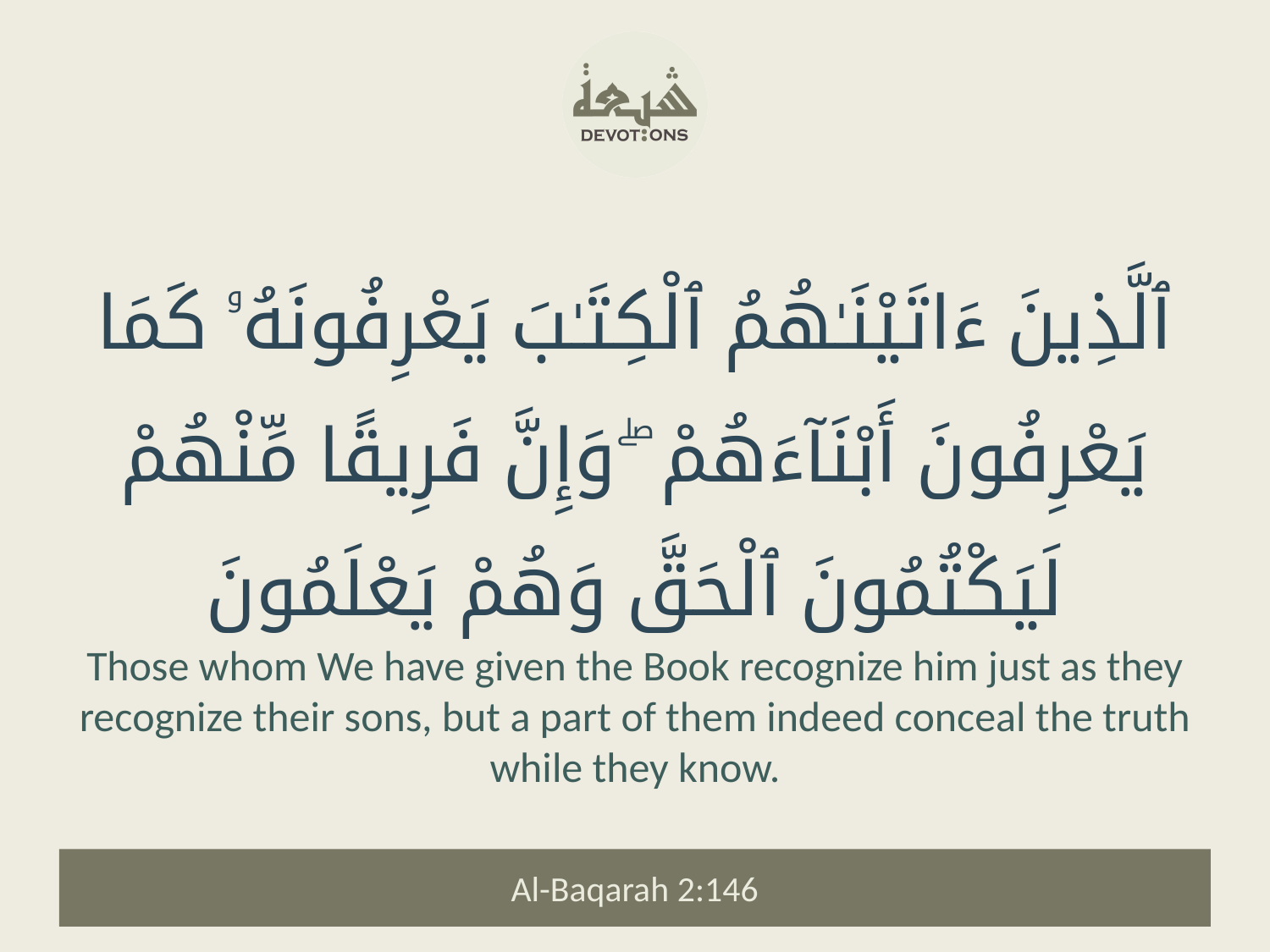

ٱلَّذِينَ ءَاتَيْنَـٰهُمُ ٱلْكِتَـٰبَ يَعْرِفُونَهُۥ كَمَا يَعْرِفُونَ أَبْنَآءَهُمْ ۖ وَإِنَّ فَرِيقًا مِّنْهُمْ لَيَكْتُمُونَ ٱلْحَقَّ وَهُمْ يَعْلَمُونَ
Those whom We have given the Book recognize him just as they recognize their sons, but a part of them indeed conceal the truth while they know.
Al-Baqarah 2:146